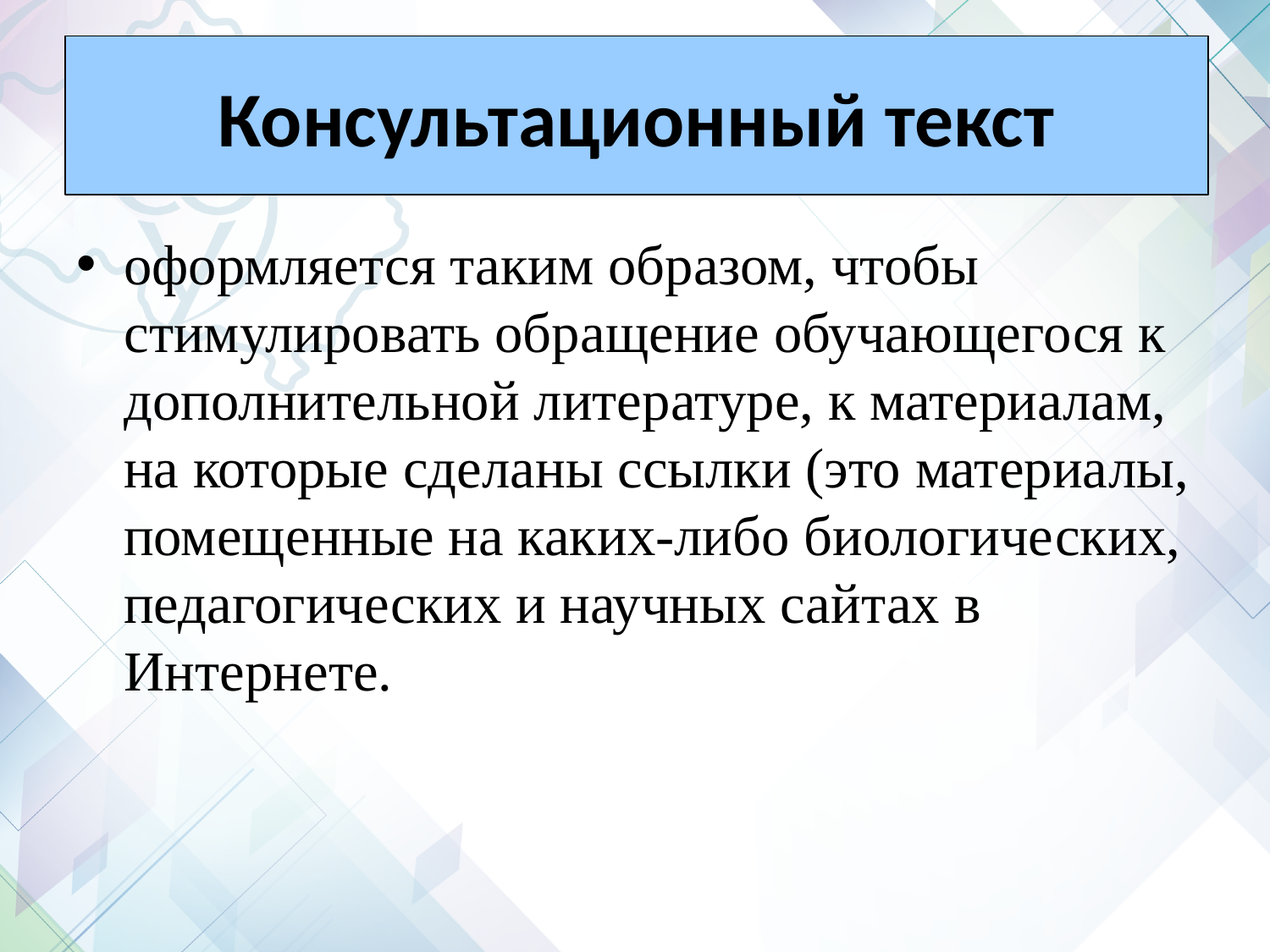

оформляется таким образом, чтобы стимулировать обращение обучающегося к дополнительной литературе, к материалам, на которые сделаны ссылки (это материалы, помещенные на каких-либо биологических, педагогических и научных сайтах в Интернете.
Консультационный текст